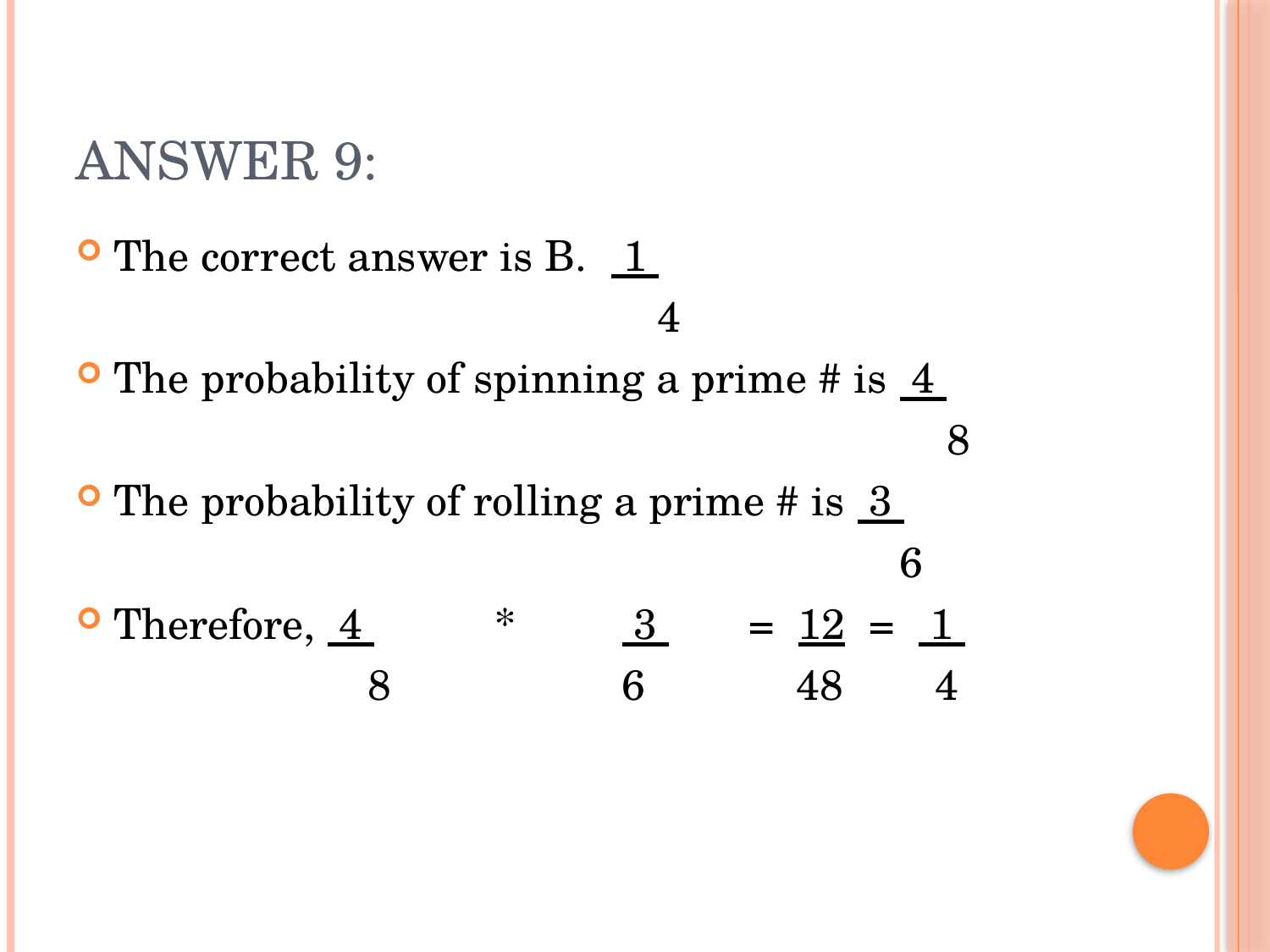

# Answer 9:
The correct answer is B.   1
					   4
The probability of spinning a prime # is  4
							      8
The probability of rolling a prime # is  3
							  6
Therefore,  4 	*	 3 	=  12  =   1
			8		6	    48	     4